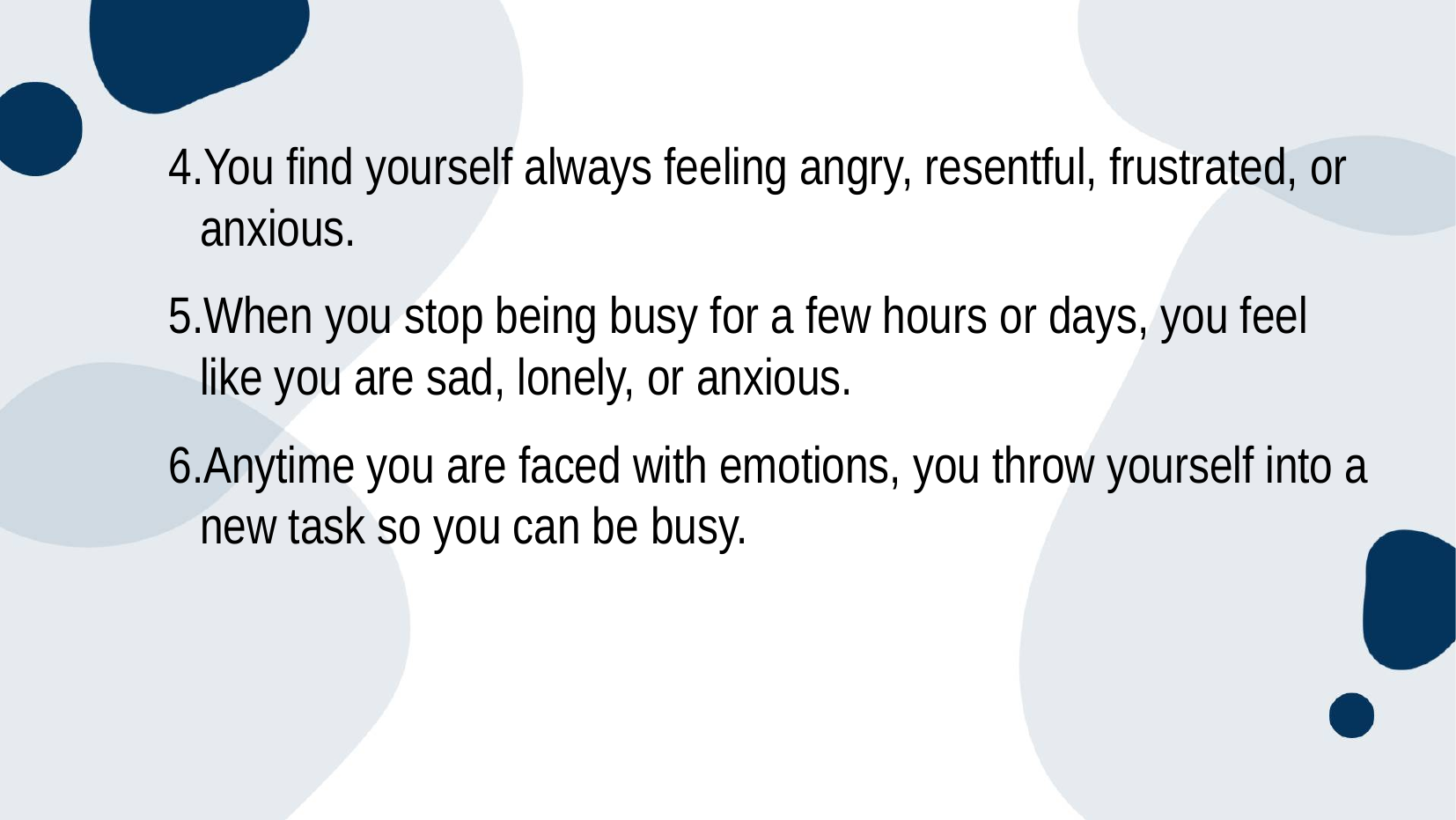

You find yourself always feeling angry, resentful, frustrated, or anxious.
When you stop being busy for a few hours or days, you feel like you are sad, lonely, or anxious.
Anytime you are faced with emotions, you throw yourself into a new task so you can be busy.